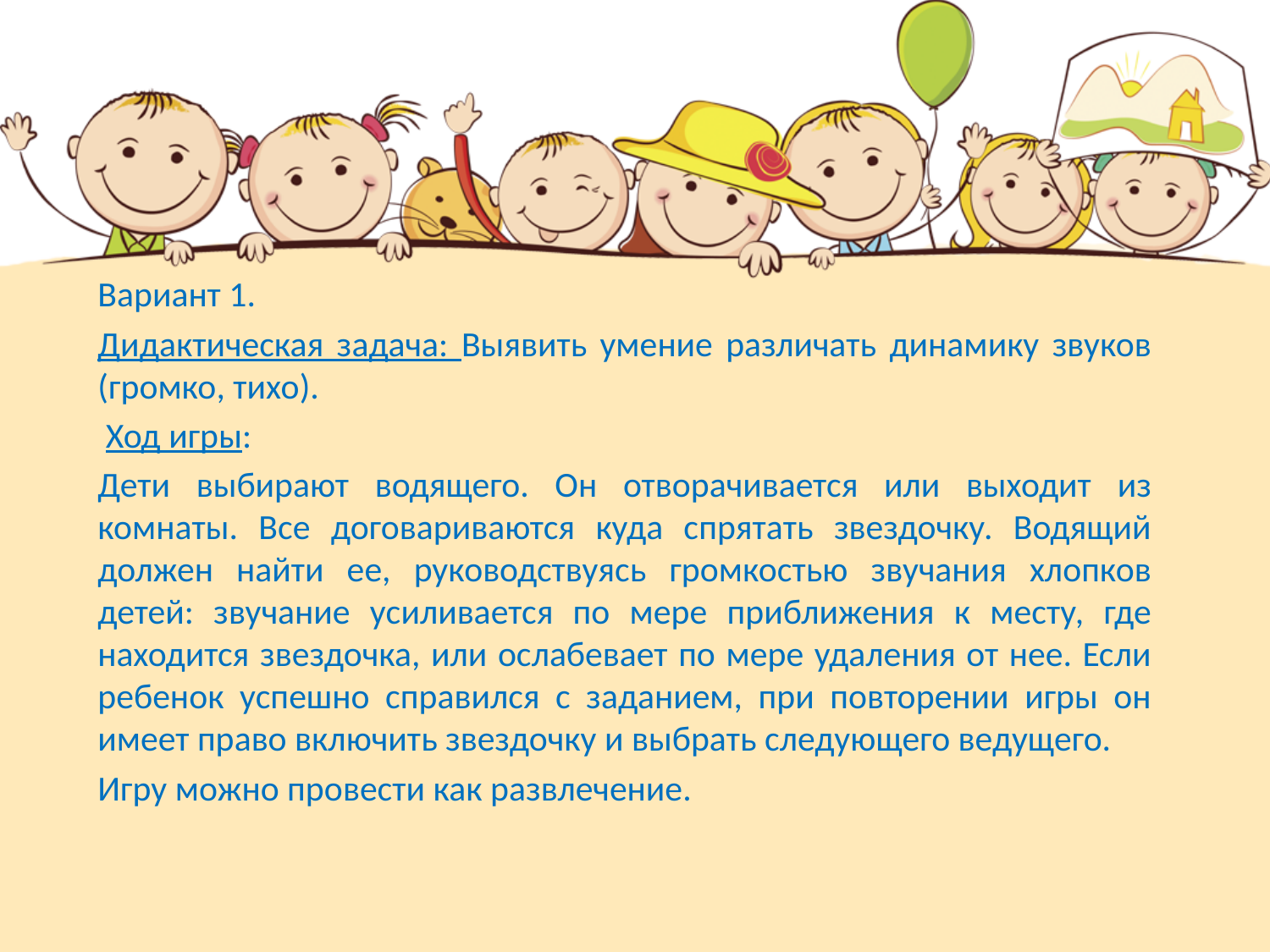

Вариант 1.
Дидактическая задача: Выявить умение различать динамику звуков (громко, тихо).
 Ход игры:
Дети выбирают водящего. Он отворачивается или выходит из комнаты. Все договариваются куда спрятать звездочку. Водящий должен найти ее, руководствуясь громкостью звучания хлопков детей: звучание усиливается по мере приближения к месту, где находится звездочка, или ослабевает по мере удаления от нее. Если ребенок успешно справился с заданием, при повторении игры он имеет право включить звездочку и выбрать следующего ведущего.
Игру можно провести как развлечение.